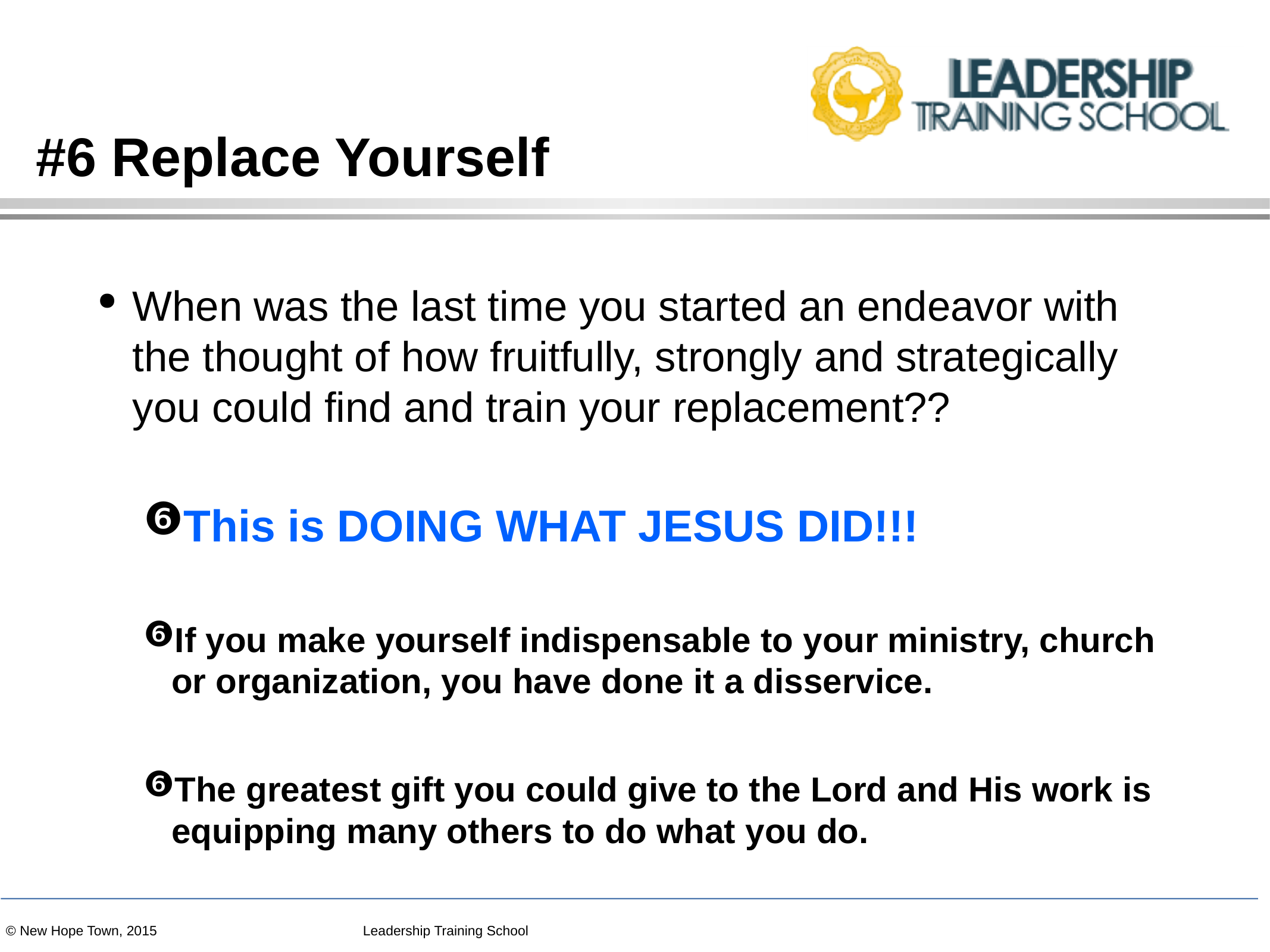

# #6 Replace Yourself
When was the last time you started an endeavor with the thought of how fruitfully, strongly and strategically you could find and train your replacement??

This is DOING WHAT JESUS DID!!!

If you make yourself indispensable to your ministry, church or organization, you have done it a disservice.

The greatest gift you could give to the Lord and His work is equipping many others to do what you do.
21